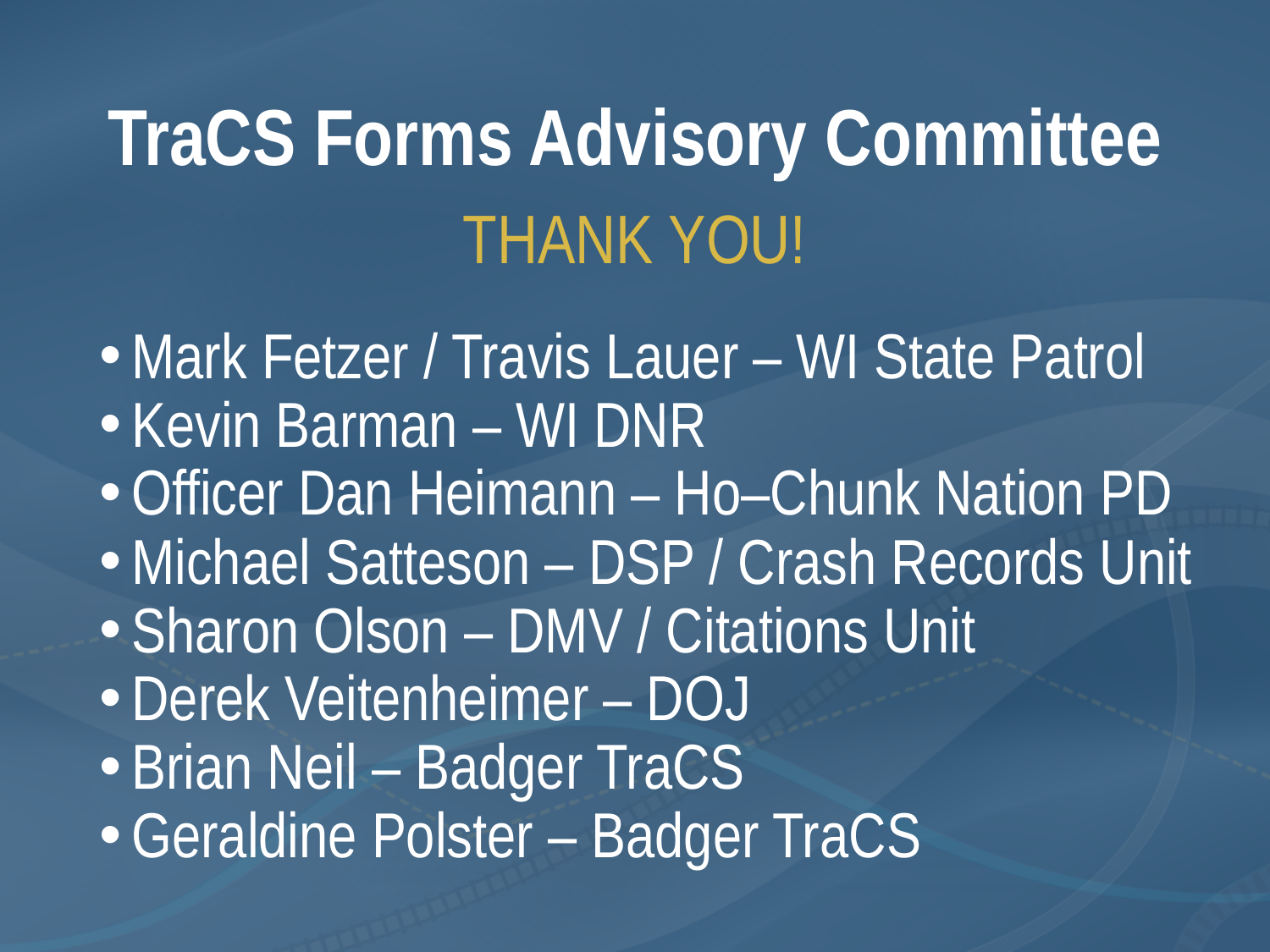

# TraCS Forms Advisory Committee
THANK YOU!
Mark Fetzer / Travis Lauer – WI State Patrol
Kevin Barman – WI DNR
Officer Dan Heimann – Ho–Chunk Nation PD
Michael Satteson – DSP / Crash Records Unit
Sharon Olson – DMV / Citations Unit
Derek Veitenheimer – DOJ
Brian Neil – Badger TraCS
Geraldine Polster – Badger TraCS